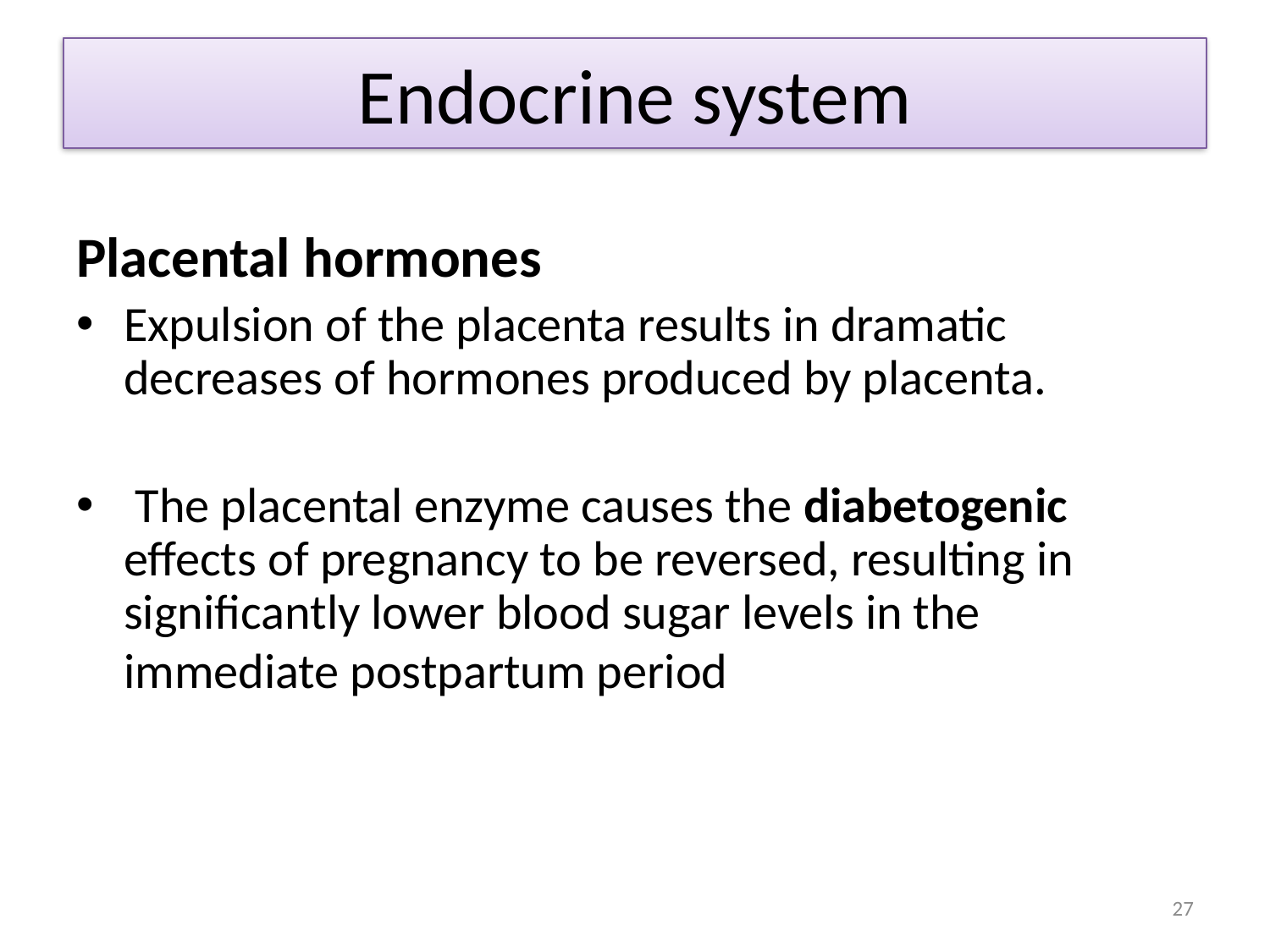

# Endocrine system
Placental hormones
Expulsion of the placenta results in dramatic decreases of hormones produced by placenta.

 The placental enzyme causes the diabetogenic effects of pregnancy to be reversed, resulting in significantly lower blood sugar levels in the immediate postpartum period
27